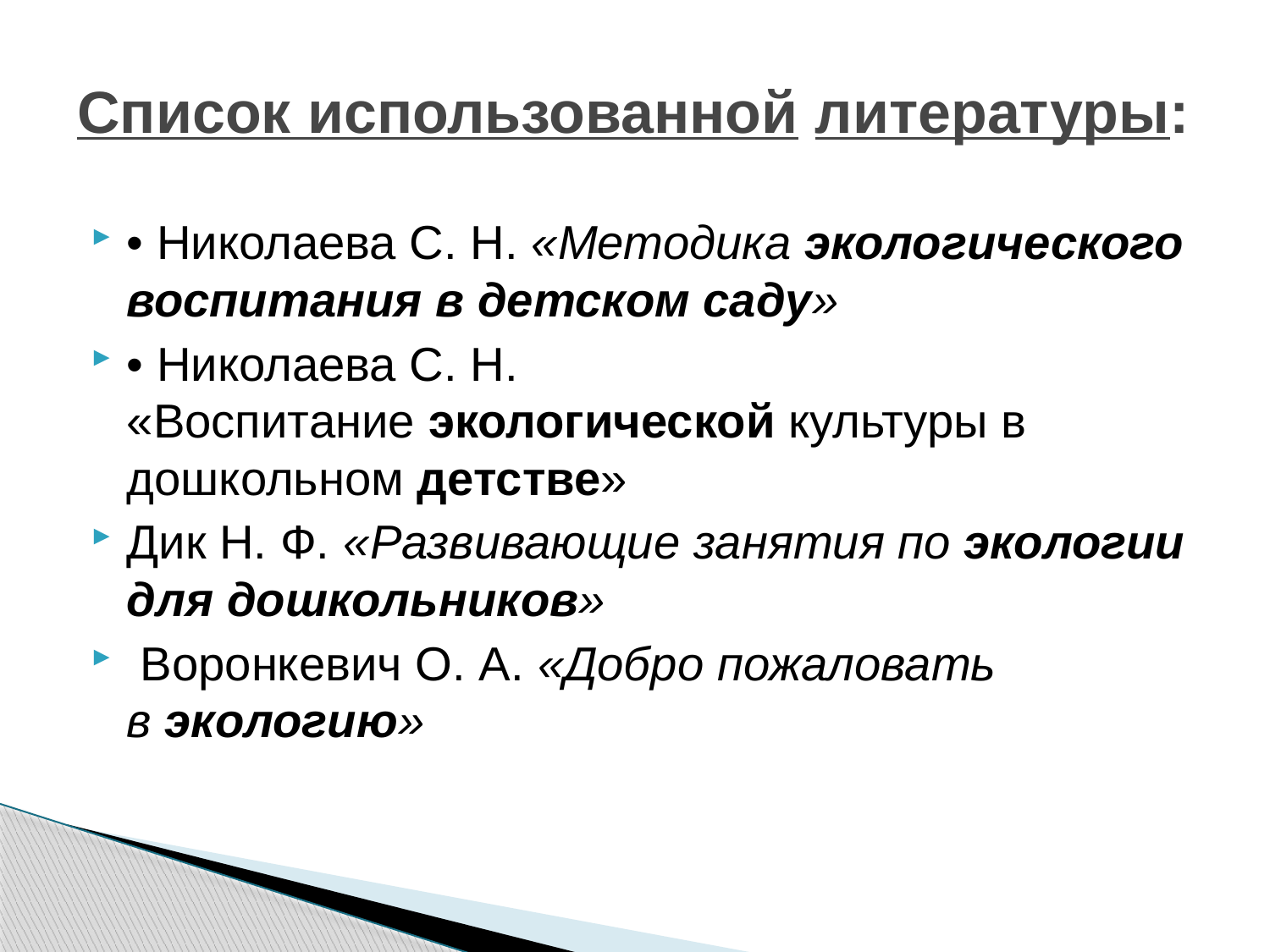

# Список использованной литературы:
• Николаева С. Н. «Методика экологического воспитания в детском саду»
• Николаева С. Н. «Воспитание экологической культуры в дошкольном детстве»
Дик Н. Ф. «Развивающие занятия по экологии для дошкольников»
 Воронкевич О. А. «Добро пожаловать в экологию»